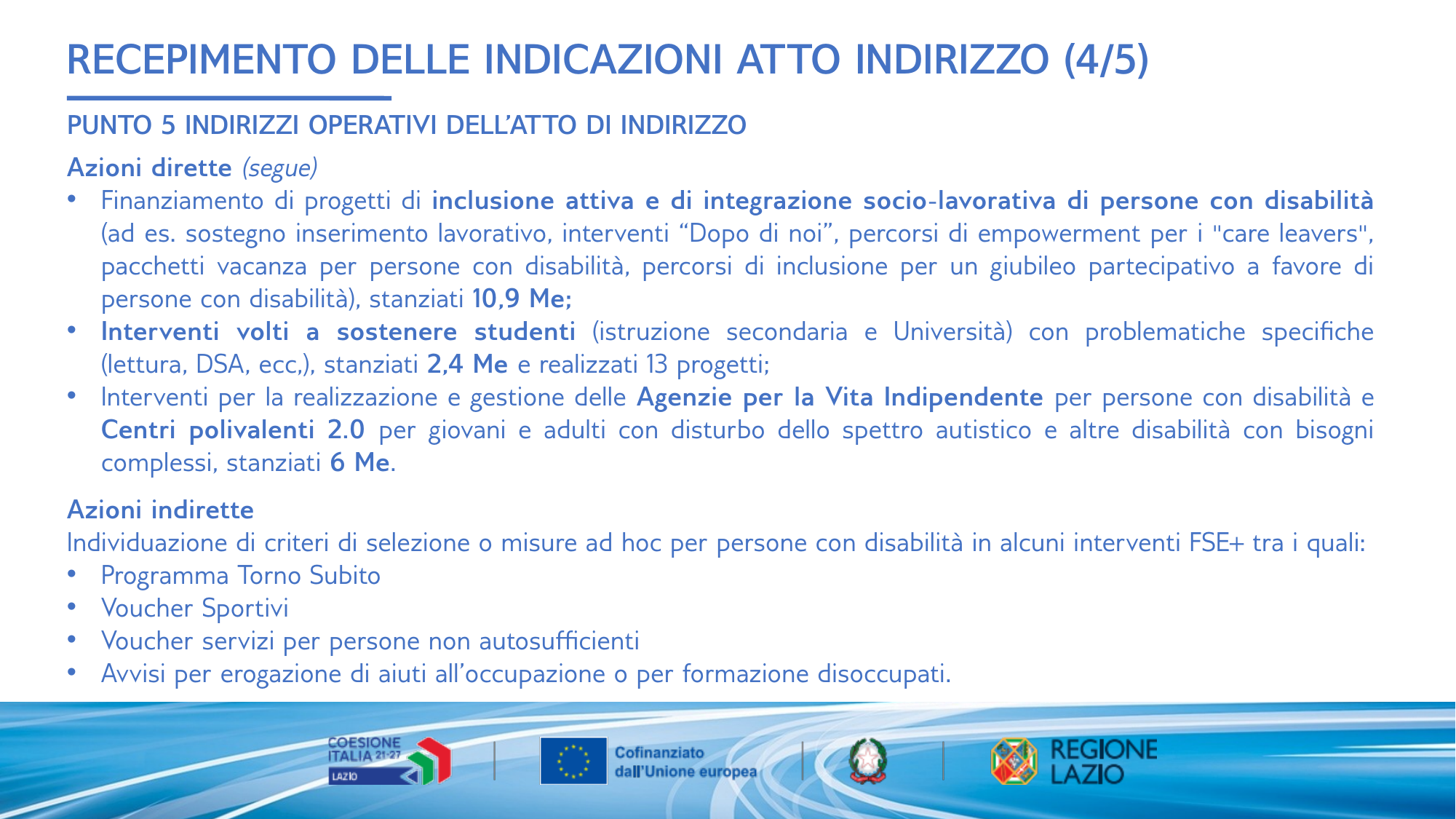

RECEPIMENTO DELLE INDICAZIONI ATTO INDIRIZZO (4/5)
PUNTO 5 INDIRIZZI OPERATIVI DELL’ATTO DI INDIRIZZO
Azioni dirette (segue)
Finanziamento di progetti di inclusione attiva e di integrazione socio-lavorativa di persone con disabilità (ad es. sostegno inserimento lavorativo, interventi “Dopo di noi”, percorsi di empowerment per i "care leavers", pacchetti vacanza per persone con disabilità, percorsi di inclusione per un giubileo partecipativo a favore di persone con disabilità), stanziati 10,9 Me;
Interventi volti a sostenere studenti (istruzione secondaria e Università) con problematiche specifiche (lettura, DSA, ecc,), stanziati 2,4 Me e realizzati 13 progetti;
Interventi per la realizzazione e gestione delle Agenzie per la Vita Indipendente per persone con disabilità e Centri polivalenti 2.0 per giovani e adulti con disturbo dello spettro autistico e altre disabilità con bisogni complessi, stanziati 6 Me.

Azioni indirette
Individuazione di criteri di selezione o misure ad hoc per persone con disabilità in alcuni interventi FSE+ tra i quali:
Programma Torno Subito
Voucher Sportivi
Voucher servizi per persone non autosufficienti
Avvisi per erogazione di aiuti all’occupazione o per formazione disoccupati.